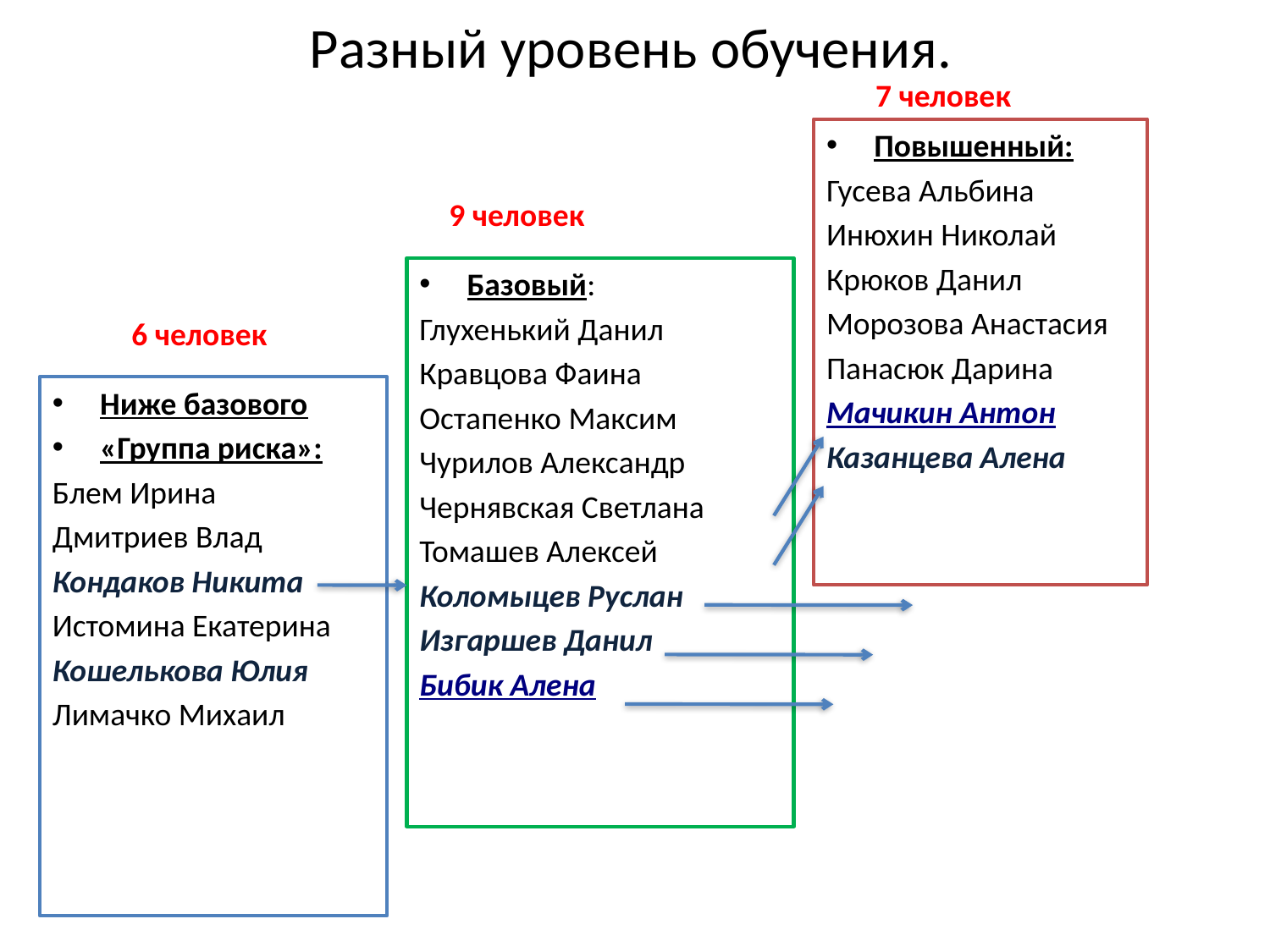

# Разный уровень обучения.
7 человек
Повышенный:
Гусева Альбина
Инюхин Николай
Крюков Данил
Морозова Анастасия
Панасюк Дарина
Мачикин Антон
Казанцева Алена
9 человек
Базовый:
Глухенький Данил
Кравцова Фаина
Остапенко Максим
Чурилов Александр
Чернявская Светлана
Томашев Алексей
Коломыцев Руслан
Изгаршев Данил
Бибик Алена

6 человек
Ниже базового
«Группа риска»:
Блем Ирина
Дмитриев Влад
Кондаков Никита
Истомина Екатерина
Кошелькова Юлия
Лимачко Михаил